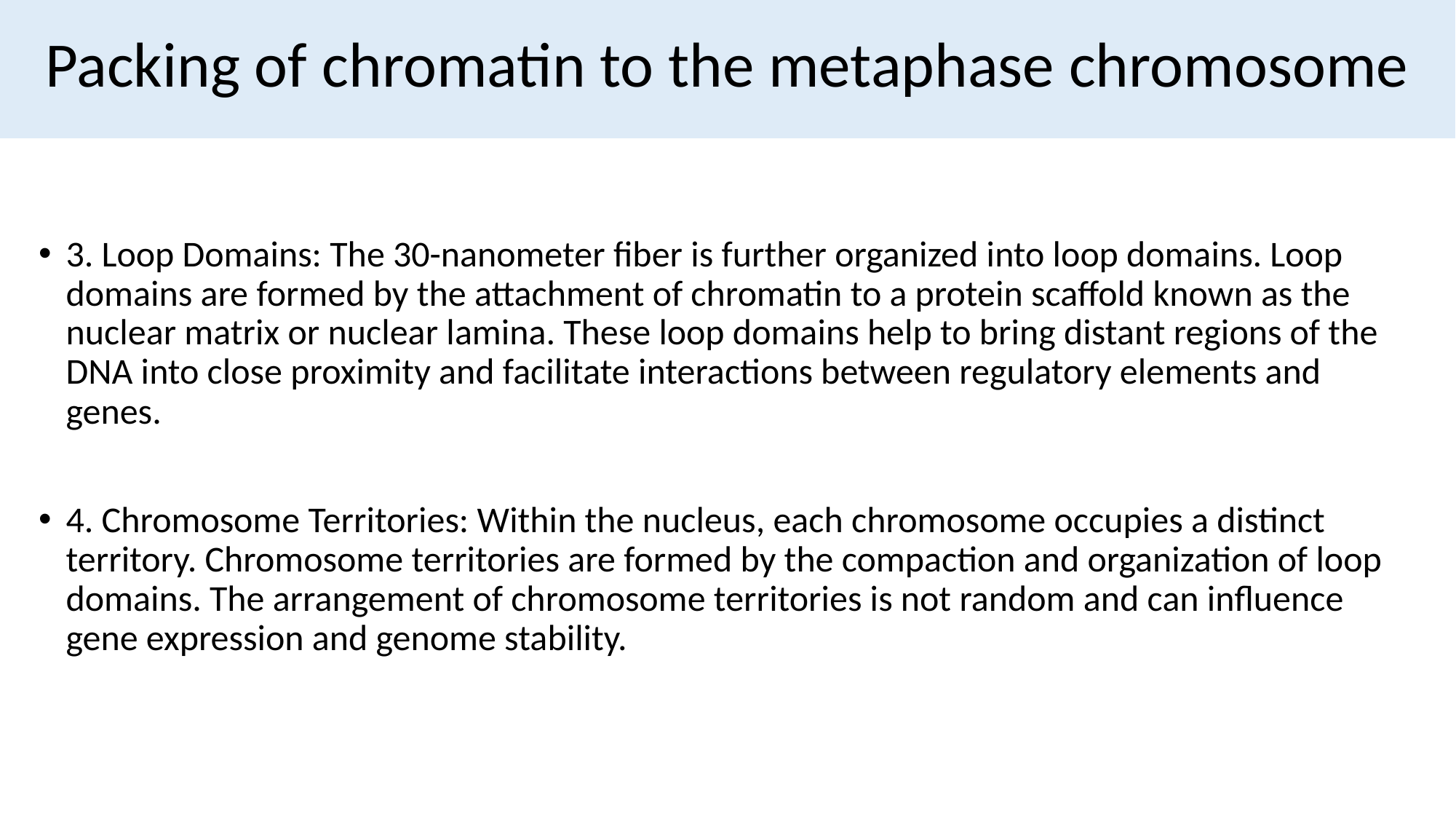

Packing of chromatin to the metaphase chromosome

3. Loop Domains: The 30-nanometer fiber is further organized into loop domains. Loop domains are formed by the attachment of chromatin to a protein scaffold known as the nuclear matrix or nuclear lamina. These loop domains help to bring distant regions of the DNA into close proximity and facilitate interactions between regulatory elements and genes.

4. Chromosome Territories: Within the nucleus, each chromosome occupies a distinct territory. Chromosome territories are formed by the compaction and organization of loop domains. The arrangement of chromosome territories is not random and can influence gene expression and genome stability.